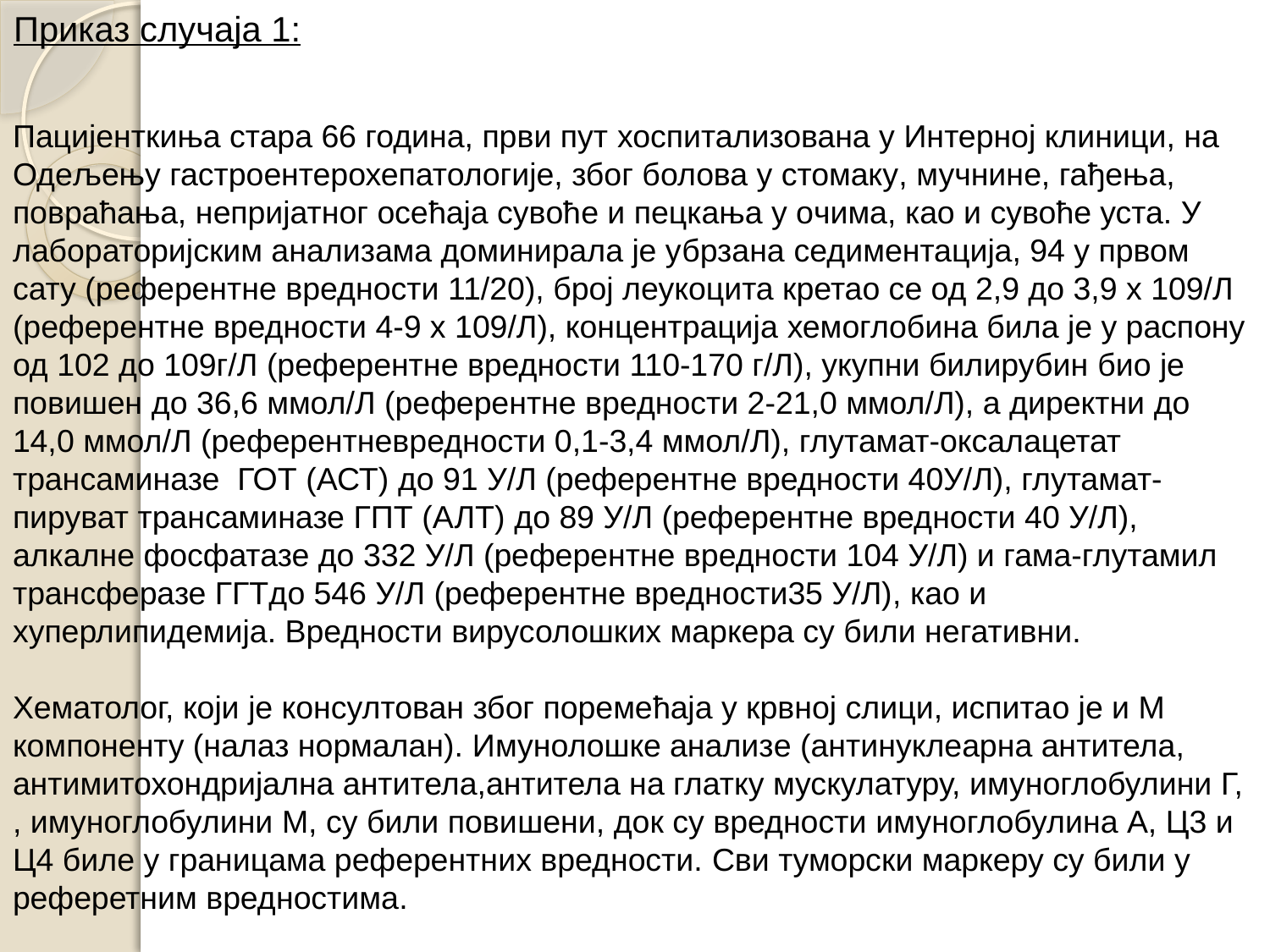

Приказ случаја 1:

Пацијенткиња стара 66 година, први пут хоспитализована у Интерној клиници, на Одељењу гастроентерохепатологије, због болова у стомаку, мучнине, гађења, повраћања, непријатног осећаја сувоће и пецкања у очима, као и сувоће уста. У лабораторијским анализама доминирала је убрзана седиментација, 94 у првом сату (референтне вредности 11/20), број леукоцита кретао се од 2,9 до 3,9 x 109/Л (референтне вредности 4-9 x 109/Л), концентрација хемоглобина била је у распону од 102 до 109г/Л (референтне вредности 110-170 г/Л), укупни билирубин био је повишен до 36,6 ммол/Л (референтне вредности 2-21,0 ммол/Л), а директни до 14,0 ммол/Л (референтневредности 0,1-3,4 ммол/Л), глутамат-оксалацетат трансаминазе  ГОТ (АСТ) до 91 У/Л (референтне вредности 40У/Л), глутамат-пируват трансаминазе ГПТ (АЛТ) до 89 У/Л (референтне вредности 40 У/Л), алкалне фосфатазе до 332 У/Л (референтне вредности 104 У/Л) и гама-глутамил трансферазе ГГТдо 546 У/Л (референтне вредности35 У/Л), као и хуперлипидемија. Вредности вирусолошких маркера су били негативни.

Хематолог, који је консултован због поремећаја у крвној слици, испитао је и М компоненту (налаз нормалан). Имунолошке анализе (антинуклеарна антитела, антимитохондријална антитела,антитела на глатку мускулатуру, имуноглобулини Г,
, имуноглобулини М, су били повишени, док су вредности имуноглобулина А, Ц3 и Ц4 биле у границама референтних вредности. Сви туморски маркеру су били у реферетним вредностима.